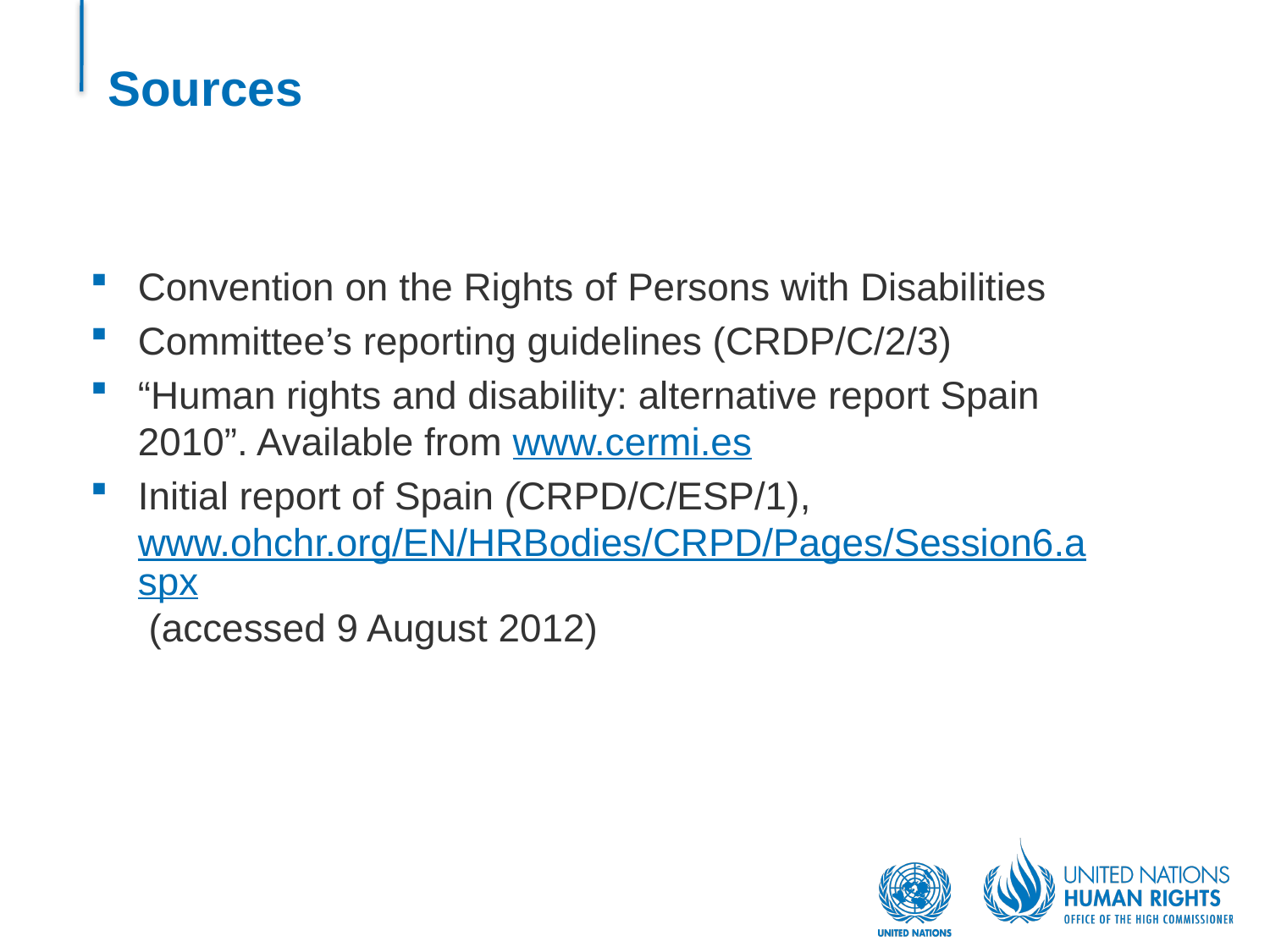

# Sources
Convention on the Rights of Persons with Disabilities
Committee’s reporting guidelines (CRDP/C/2/3)
“Human rights and disability: alternative report Spain 2010”. Available from www.cermi.es
Initial report of Spain (CRPD/C/ESP/1), www.ohchr.org/EN/HRBodies/CRPD/Pages/Session6.aspx (accessed 9 August 2012)